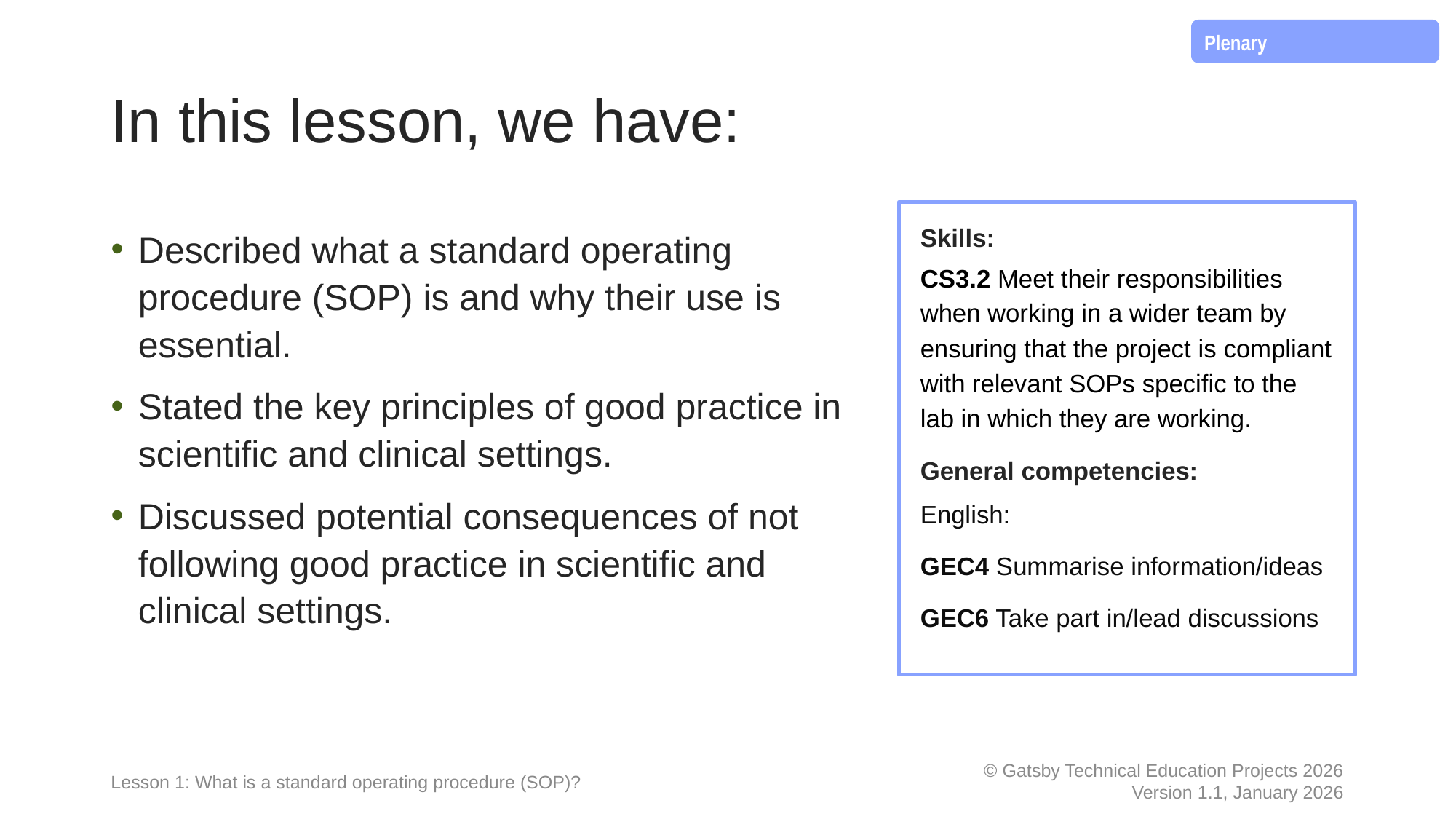

Plenary
# In this lesson, we have:
Skills:
CS3.2 Meet their responsibilities when working in a wider team by ensuring that the project is compliant with relevant SOPs specific to the lab in which they are working.
General competencies:
English:
GEC4 Summarise information/ideas
GEC6 Take part in/lead discussions
Described what a standard operating procedure (SOP) is and why their use is essential.
Stated the key principles of good practice in scientific and clinical settings.
Discussed potential consequences of not following good practice in scientific and clinical settings.
Lesson 1: What is a standard operating procedure (SOP)?